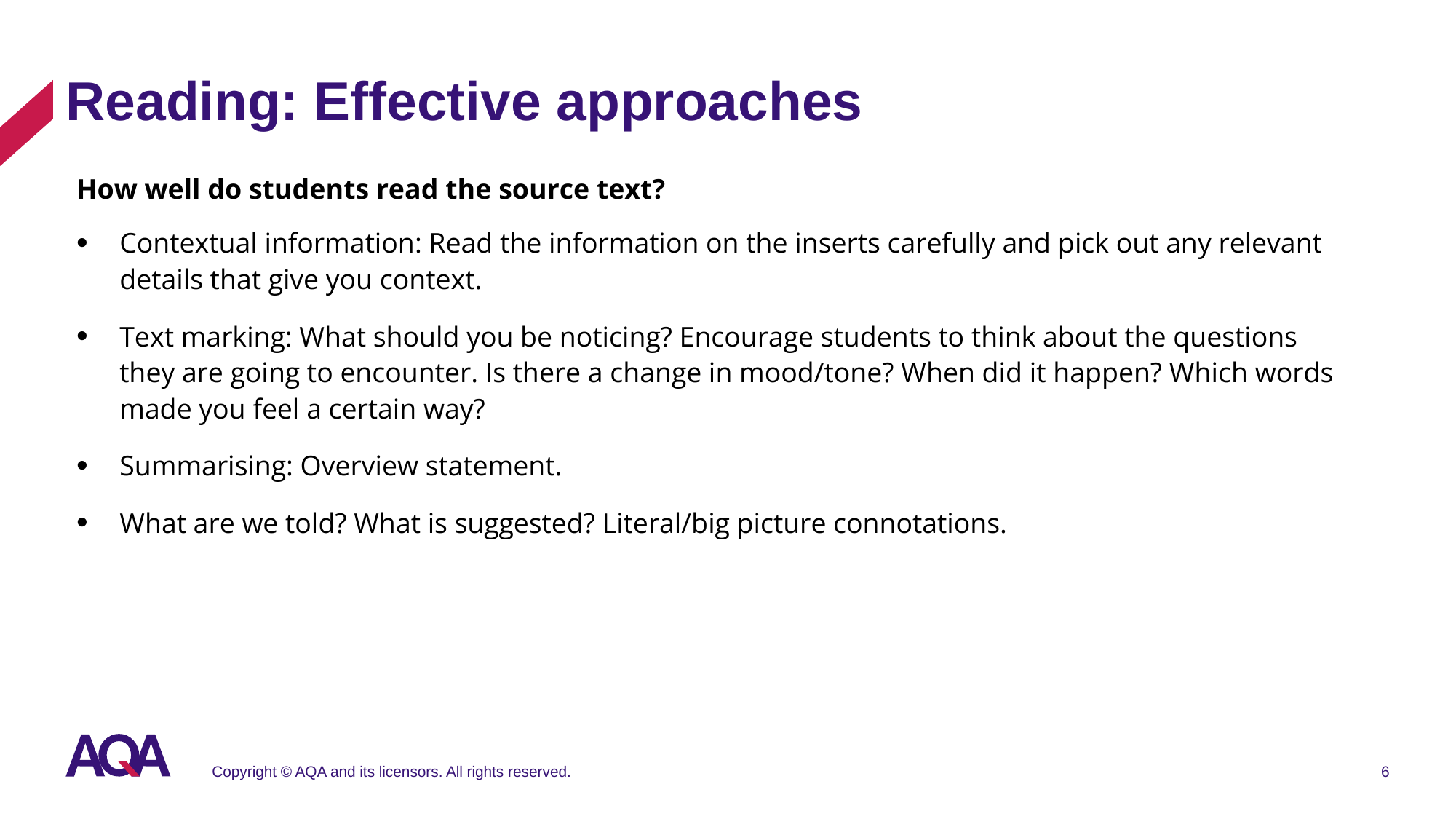

# Reading: Effective approaches
How well do students read the source text?
Contextual information: Read the information on the inserts carefully and pick out any relevant details that give you context.
Text marking: What should you be noticing? Encourage students to think about the questions they are going to encounter. Is there a change in mood/tone? When did it happen? Which words made you feel a certain way?
Summarising: Overview statement.
What are we told? What is suggested? Literal/big picture connotations.

Copyright © AQA and its licensors. All rights reserved.
6